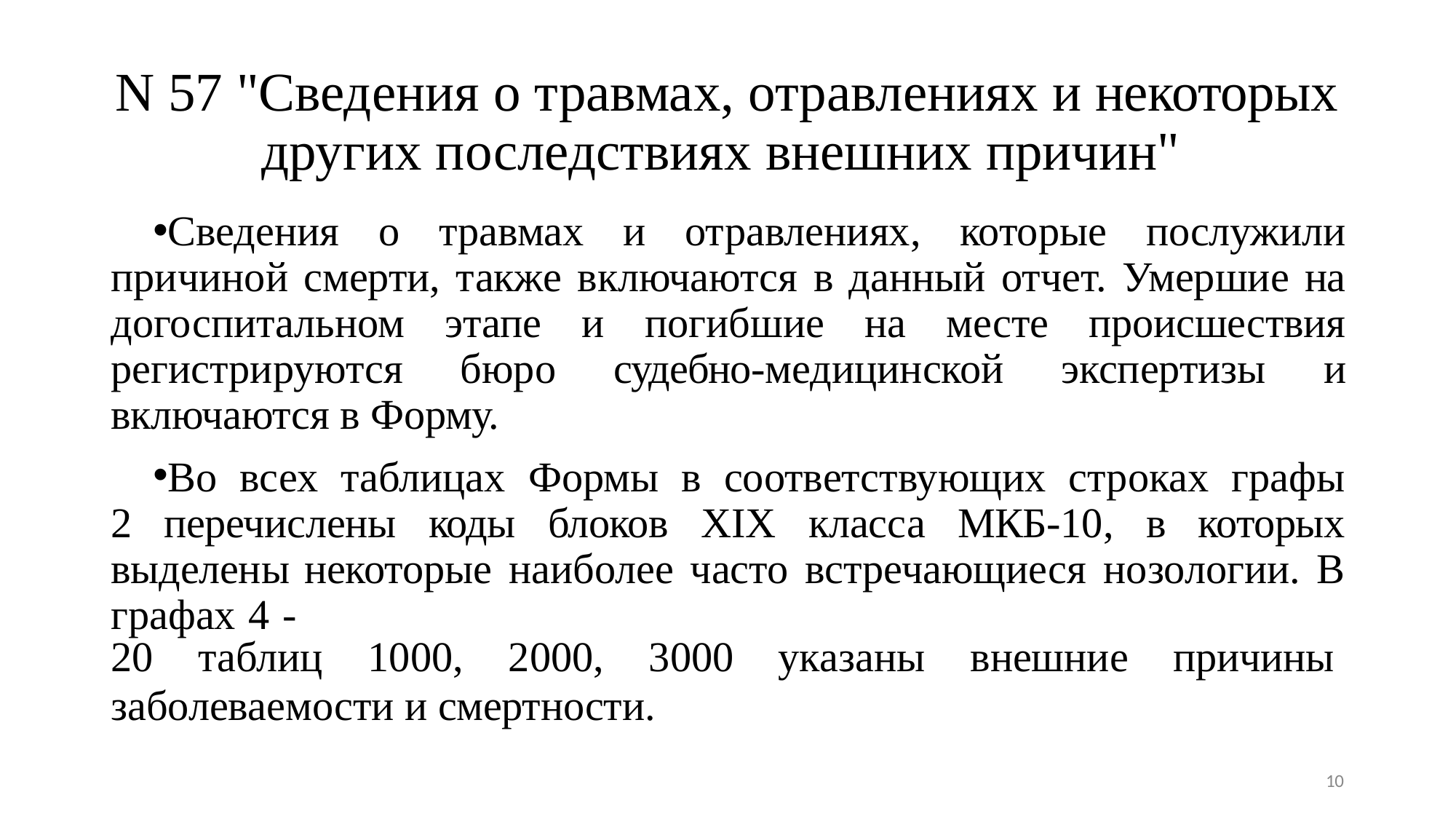

# N 57 "Сведения о травмах, отравлениях и некоторых других последствиях внешних причин"
Сведения  о  травмах  и  отравлениях,  которые  послужили причиной смерти, также включаются в данный отчет. Умершие на догоспитальном  этапе  и  погибшие  на  месте  происшествия регистрируются   бюро   судебно-медицинской   экспертизы   и включаются в Форму.
Во всех таблицах Формы в соответствующих строках графы 2 перечислены коды блоков XIX класса МКБ-10, в которых выделены некоторые наиболее часто встречающиеся нозологии. В графах 4 -
20   таблиц   1000,   2000,   3000   указаны   внешние   причины
заболеваемости и смертности.
10